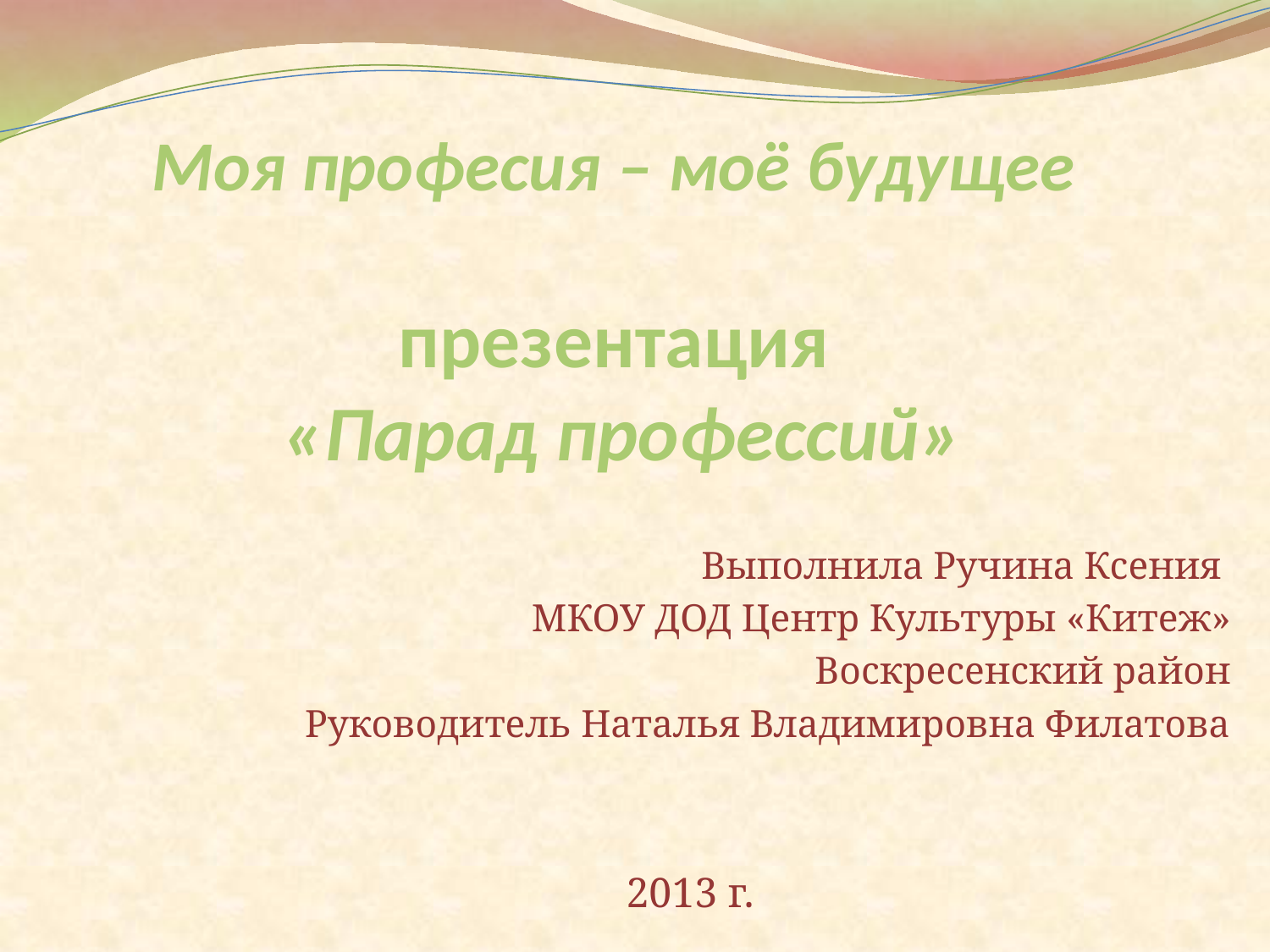

# Моя професия – моё будущее презентация «Парад профессий»
Выполнила Ручина Ксения
МКОУ ДОД Центр Культуры «Китеж»
Воскресенский район
Руководитель Наталья Владимировна Филатова

2013 г.